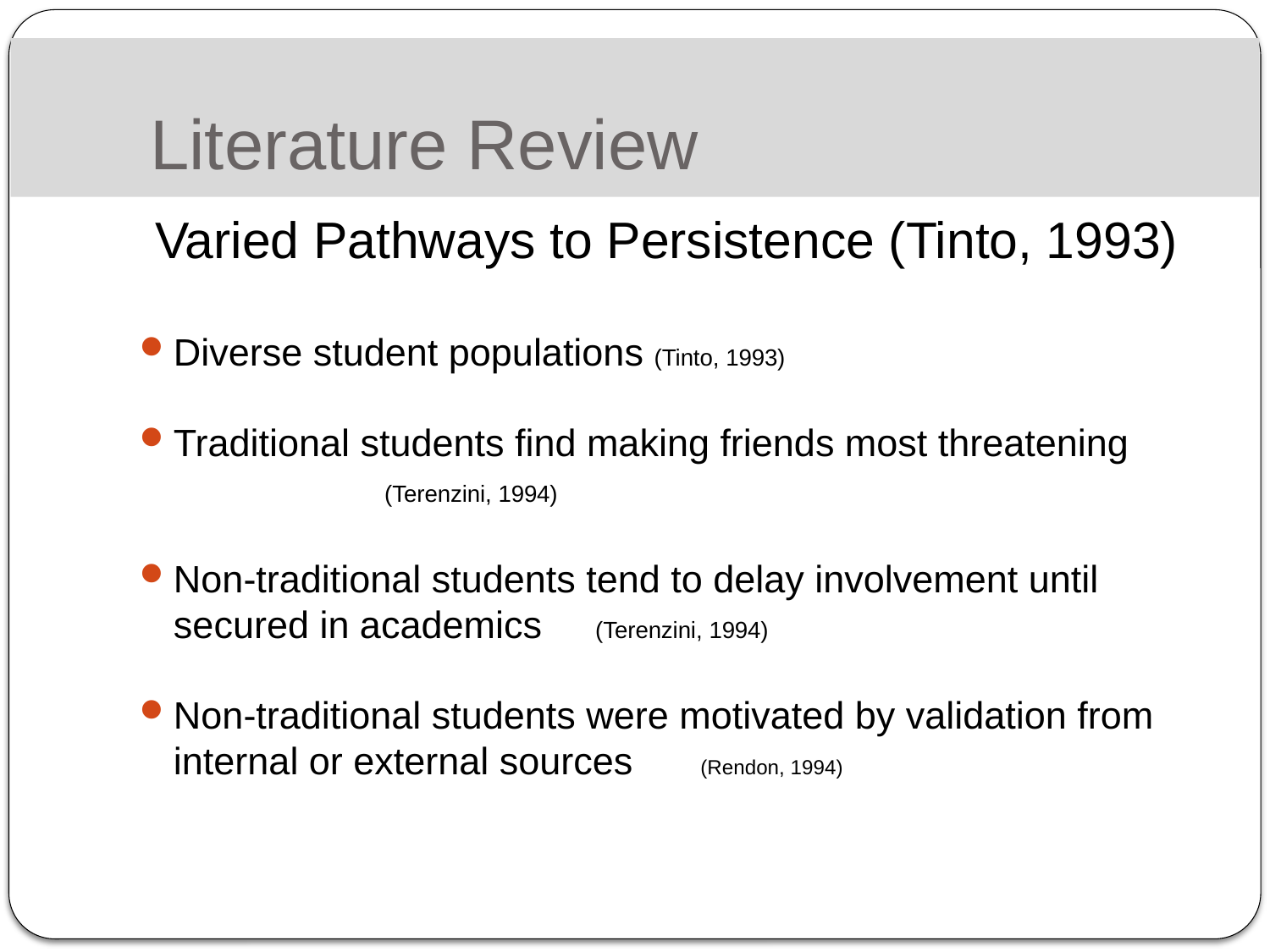

# Literature Review
Varied Pathways to Persistence (Tinto, 1993)

Diverse student populations (Tinto, 1993)

Traditional students find making friends most threatening 						             	(Terenzini, 1994)

Non-traditional students tend to delay involvement until secured in academics 					(Terenzini, 1994)

Non-traditional students were motivated by validation from internal or external sources 				(Rendon, 1994)